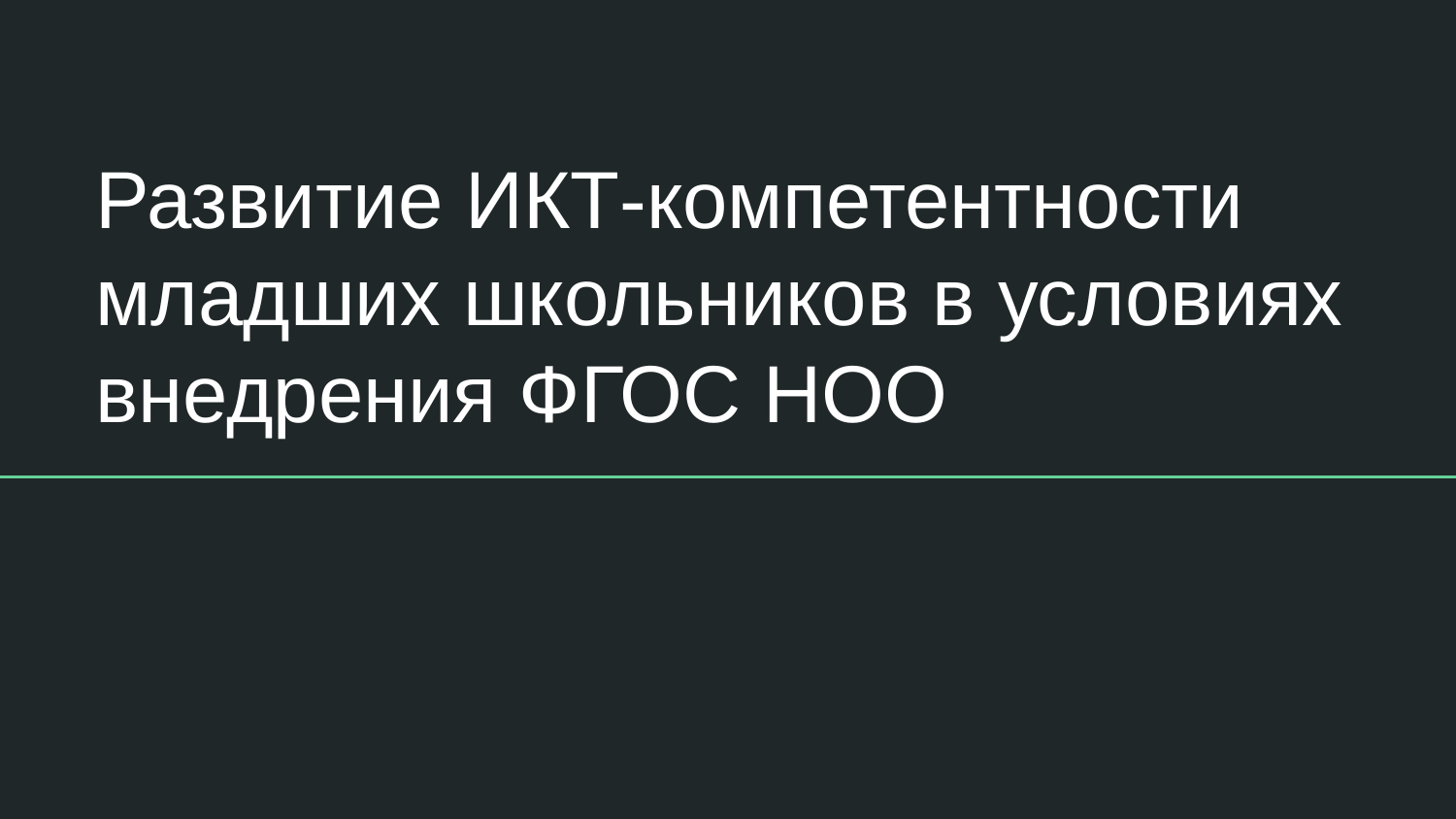

# Развитие ИКТ-компетентности младших школьников в условиях внедрения ФГОС НОО